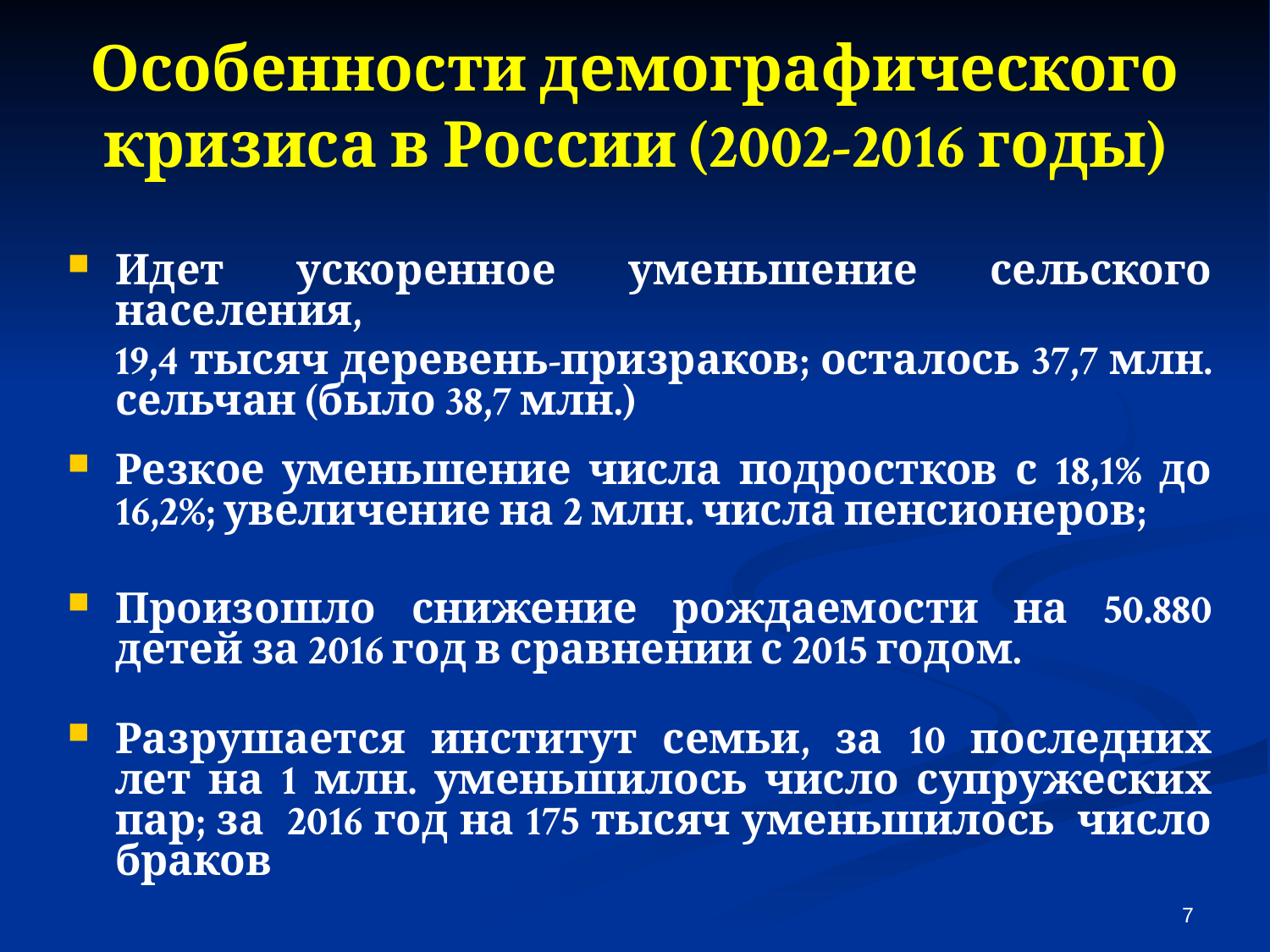

# Особенности демографического кризиса в России (2002-2016 годы)
Идет ускоренное уменьшение сельского населения,
    19,4 тысяч деревень-призраков; осталось 37,7 млн. сельчан (было 38,7 млн.)

Резкое уменьшение числа подростков с 18,1% до 16,2%; увеличение на 2 млн. числа пенсионеров;

Произошло снижение рождаемости на 50.880 детей за 2016 год в сравнении с 2015 годом.

Разрушается институт семьи, за 10 последних лет на 1 млн. уменьшилось число супружеских пар; за  2016 год на 175 тысяч уменьшилось  число браков

7